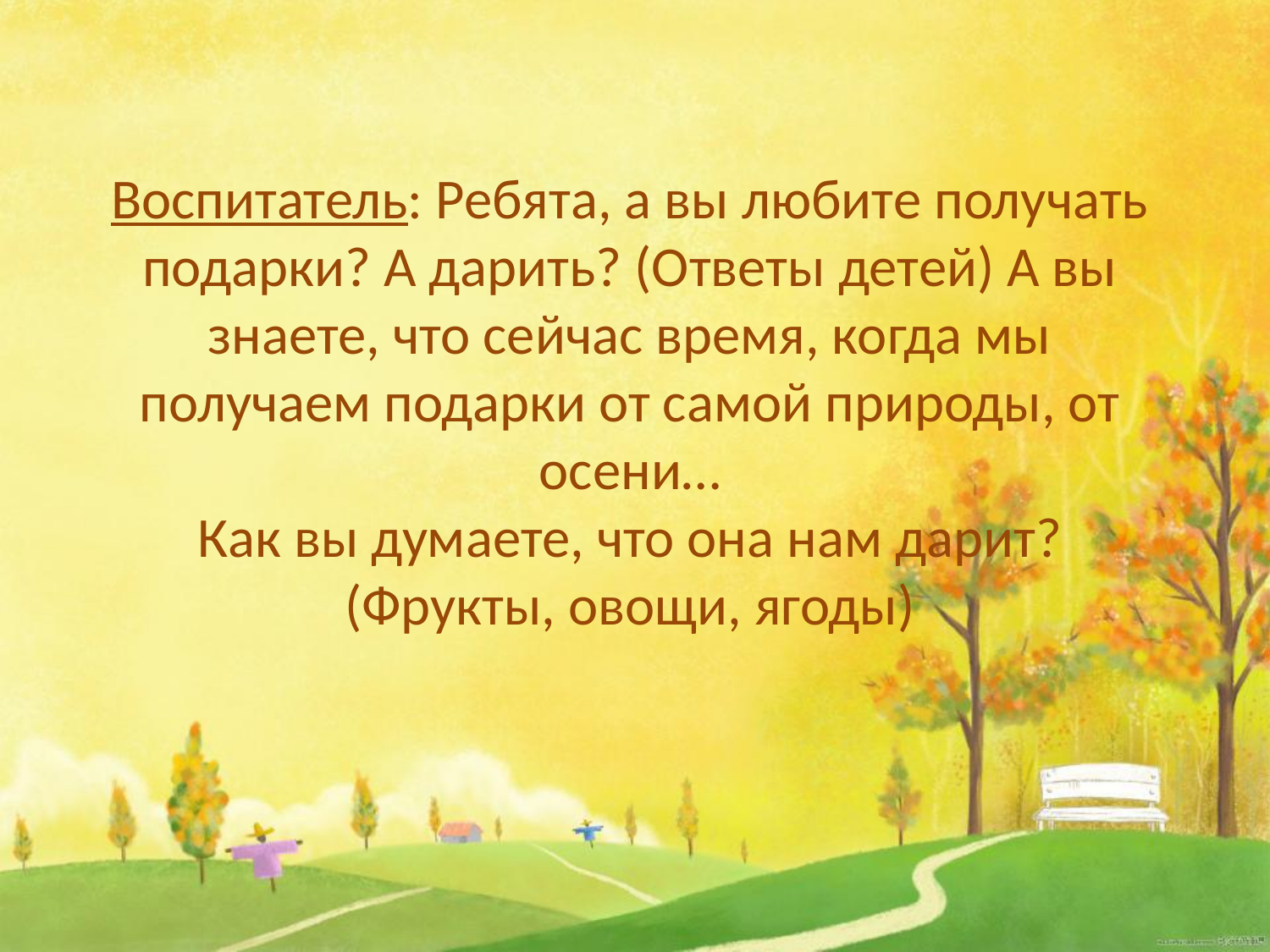

Воспитатель: Ребята, а вы любите получать подарки? А дарить? (Ответы детей) А вы знаете, что сейчас время, когда мы получаем подарки от самой природы, от осени…
Как вы думаете, что она нам дарит? (Фрукты, овощи, ягоды)